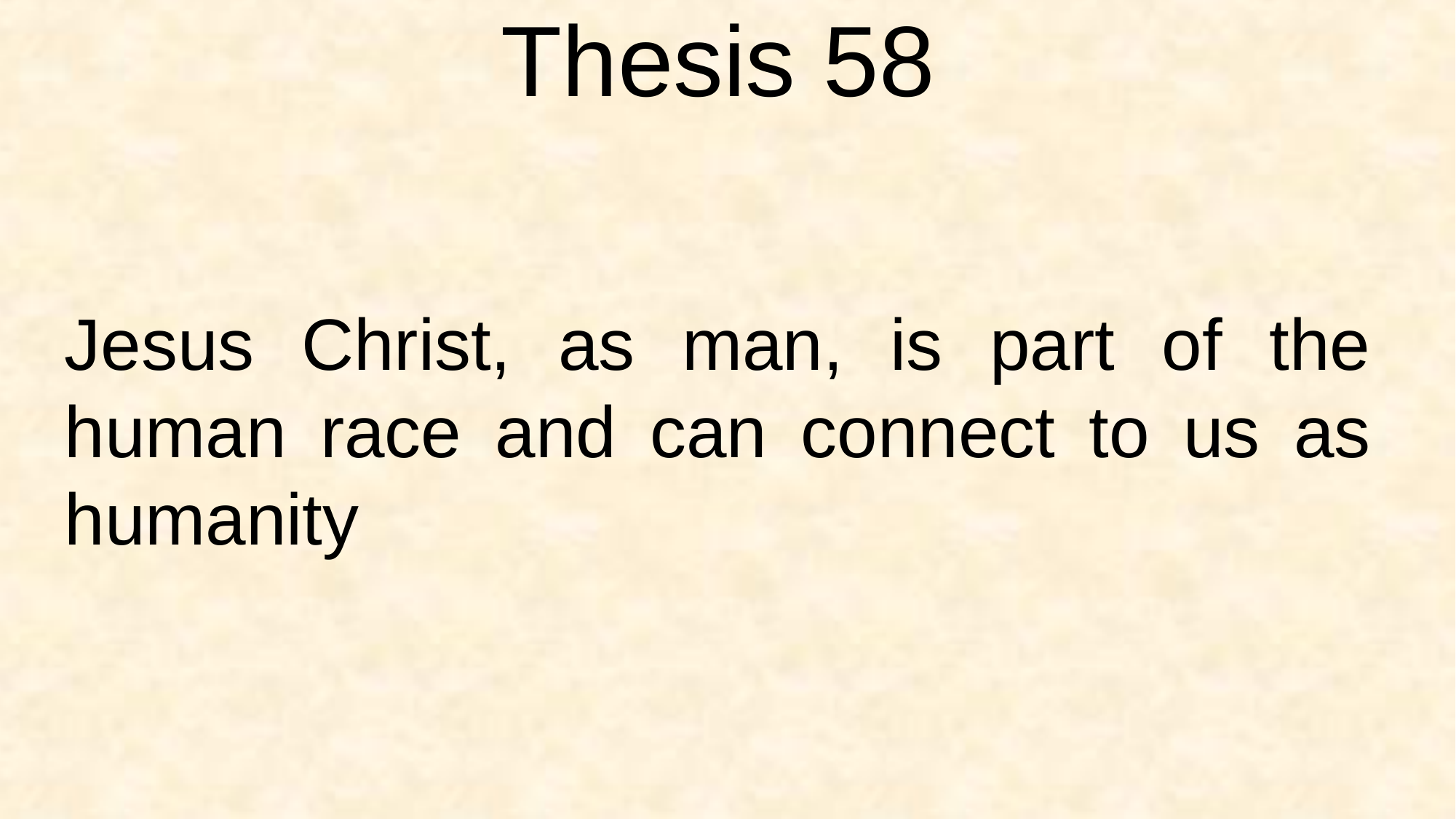

Thesis 58

Jesus Christ, as man, is part of the human race and can connect to us as humanity